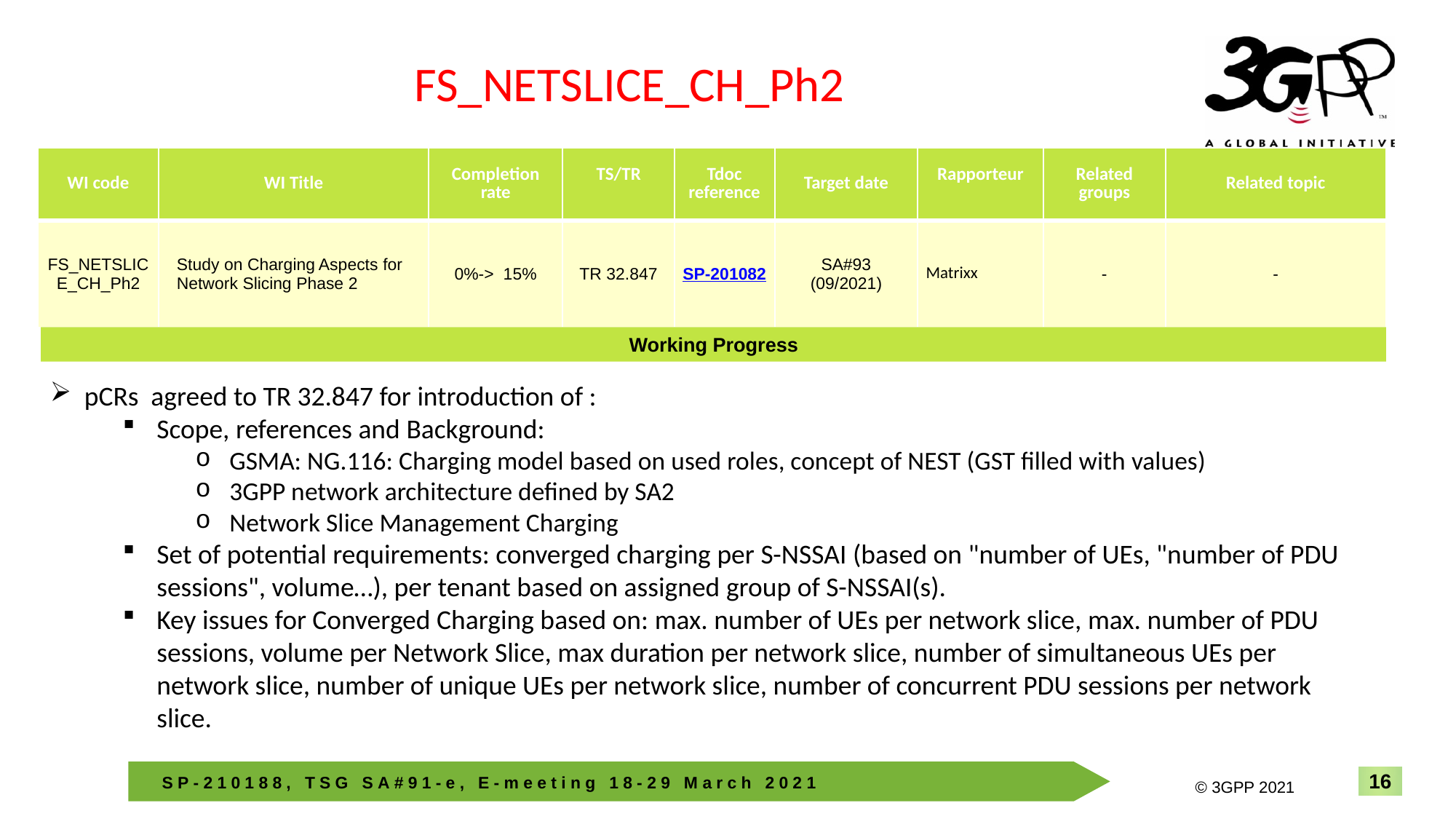

FS_NETSLICE_CH_Ph2
| WI code | WI Title | Completion rate | TS/TR | Tdoc reference | Target date | Rapporteur | Related groups | Related topic |
| --- | --- | --- | --- | --- | --- | --- | --- | --- |
| FS\_NETSLICE\_CH\_Ph2 | Study on Charging Aspects for Network Slicing Phase 2 | 0%-> 15% | TR 32.847 | SP-201082 | SA#93 (09/2021) | Matrixx | - | - |
Working Progress
pCRs  agreed to TR 32.847 for introduction of :
Scope, references and Background:
GSMA: NG.116: Charging model based on used roles, concept of NEST (GST filled with values)
3GPP network architecture defined by SA2
Network Slice Management Charging
Set of potential requirements: converged charging per S-NSSAI (based on "number of UEs, "number of PDU sessions", volume…), per tenant based on assigned group of S-NSSAI(s).
Key issues for Converged Charging based on: max. number of UEs per network slice, max. number of PDU sessions, volume per Network Slice, max duration per network slice, number of simultaneous UEs per network slice, number of unique UEs per network slice, number of concurrent PDU sessions per network slice.